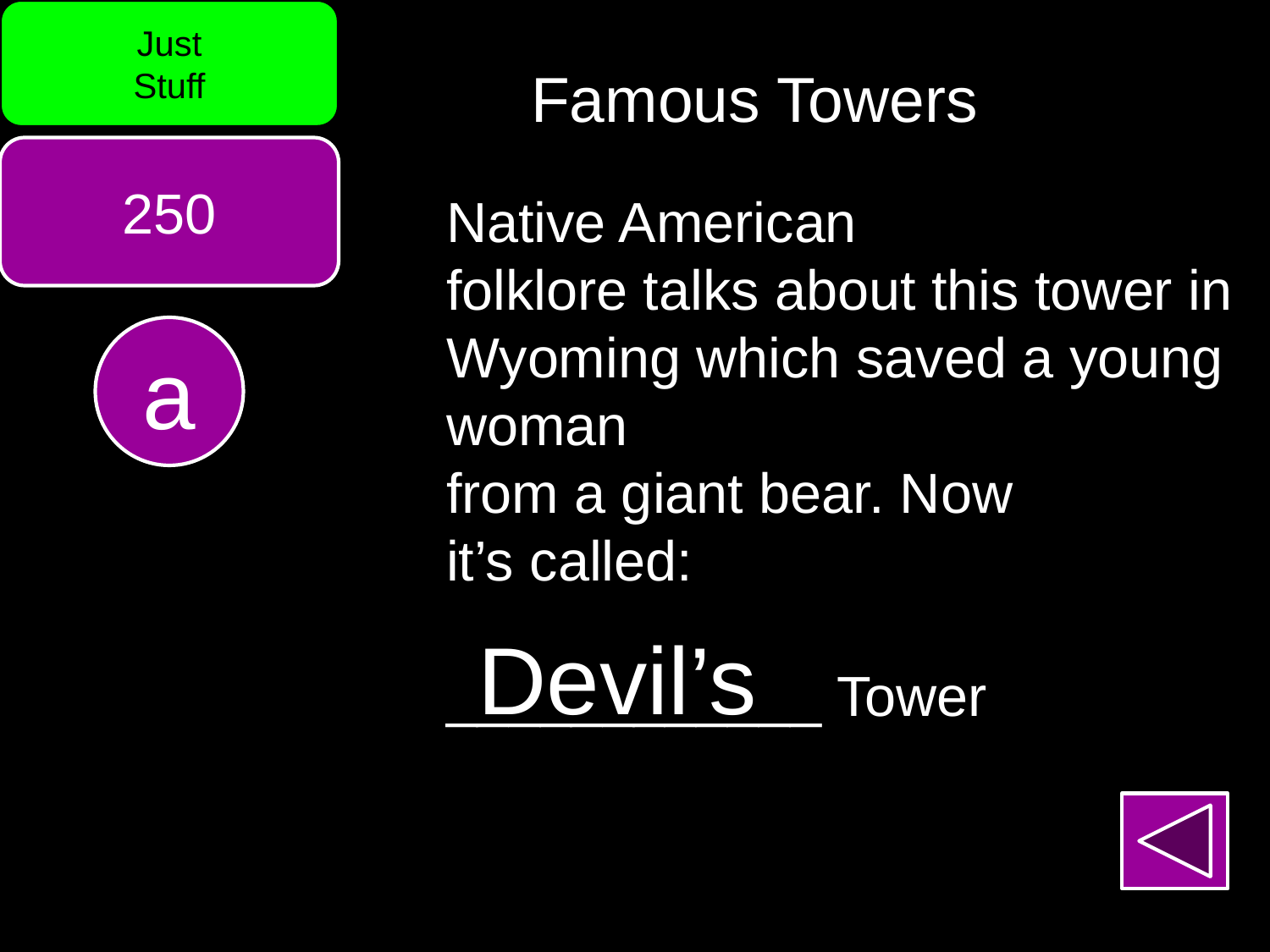

Just
Stuff
Famous Towers
250
Native American
folklore talks about this tower in Wyoming which saved a young woman
from a giant bear. Now
it’s called:

____________ Tower
a
Devil’s